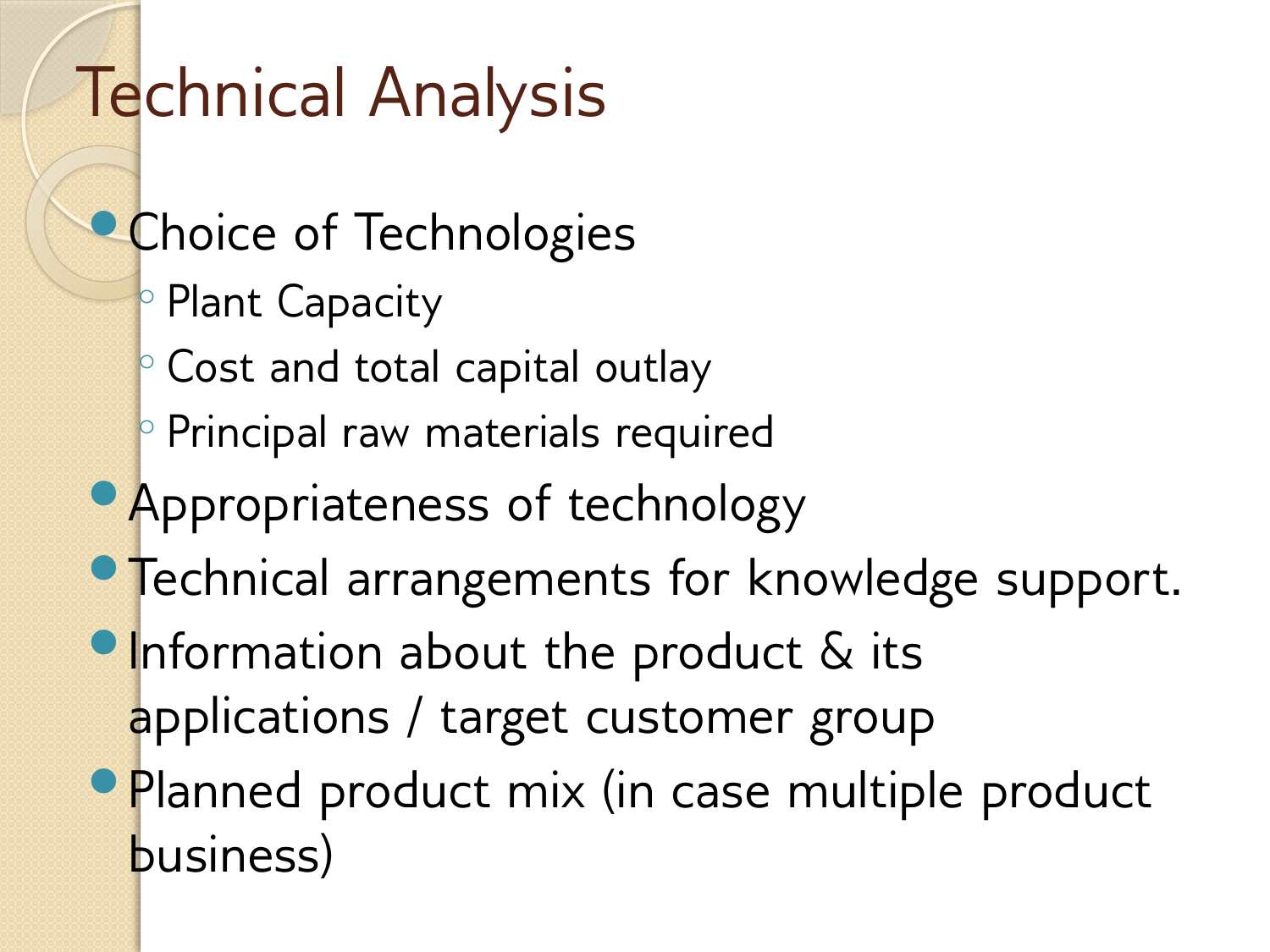

# Technical Analysis
Choice of Technologies
Plant Capacity
Cost and total capital outlay
Principal raw materials required
Appropriateness of technology
Technical arrangements for knowledge support.
Information about the product & its applications / target customer group
Planned product mix (in case multiple product business)